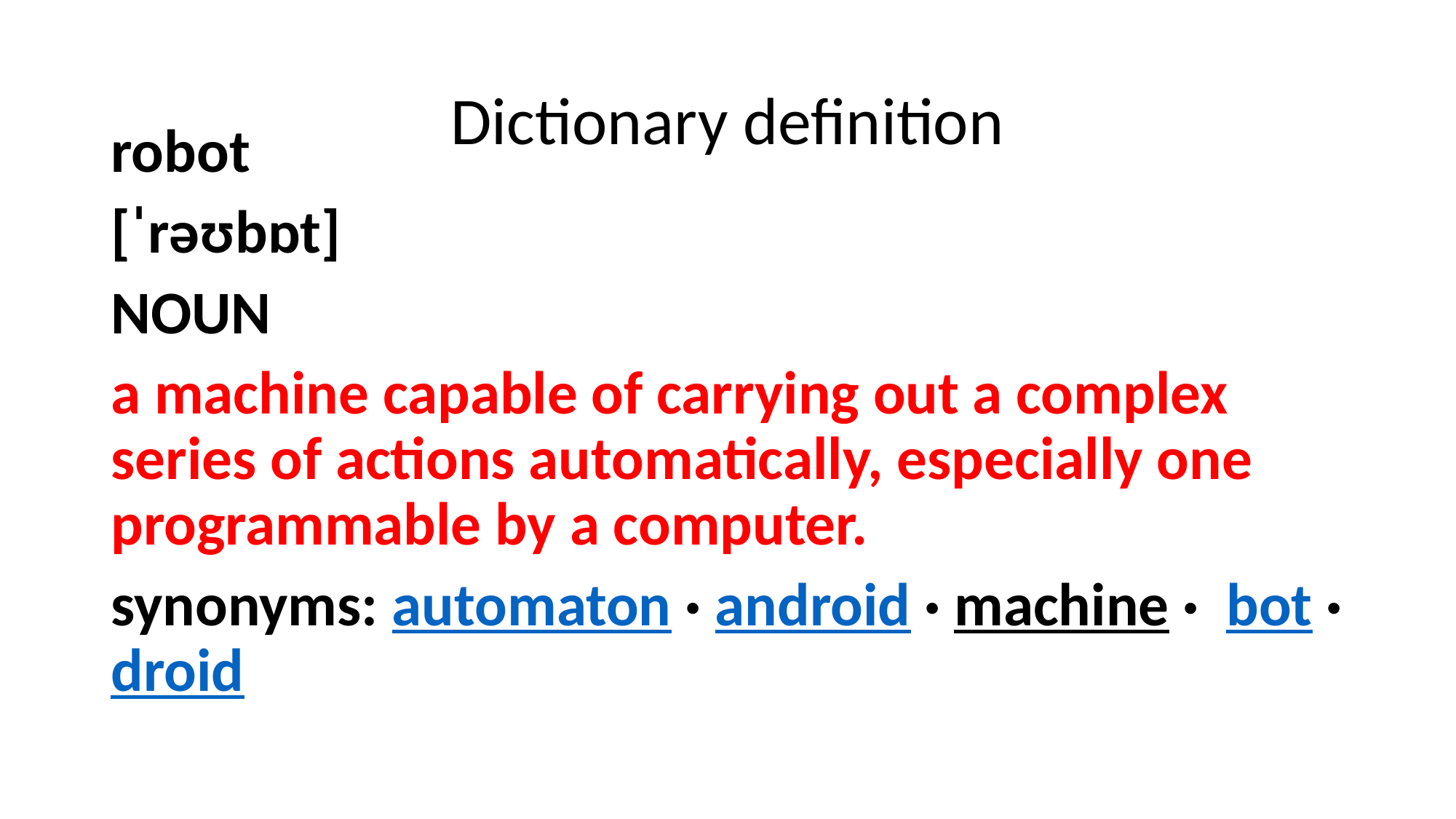

# Dictionary definition
robot
[ˈrəʊbɒt]
NOUN
a machine capable of carrying out a complex series of actions automatically, especially one programmable by a computer.
synonyms: automaton · android · machine ·  bot · droid